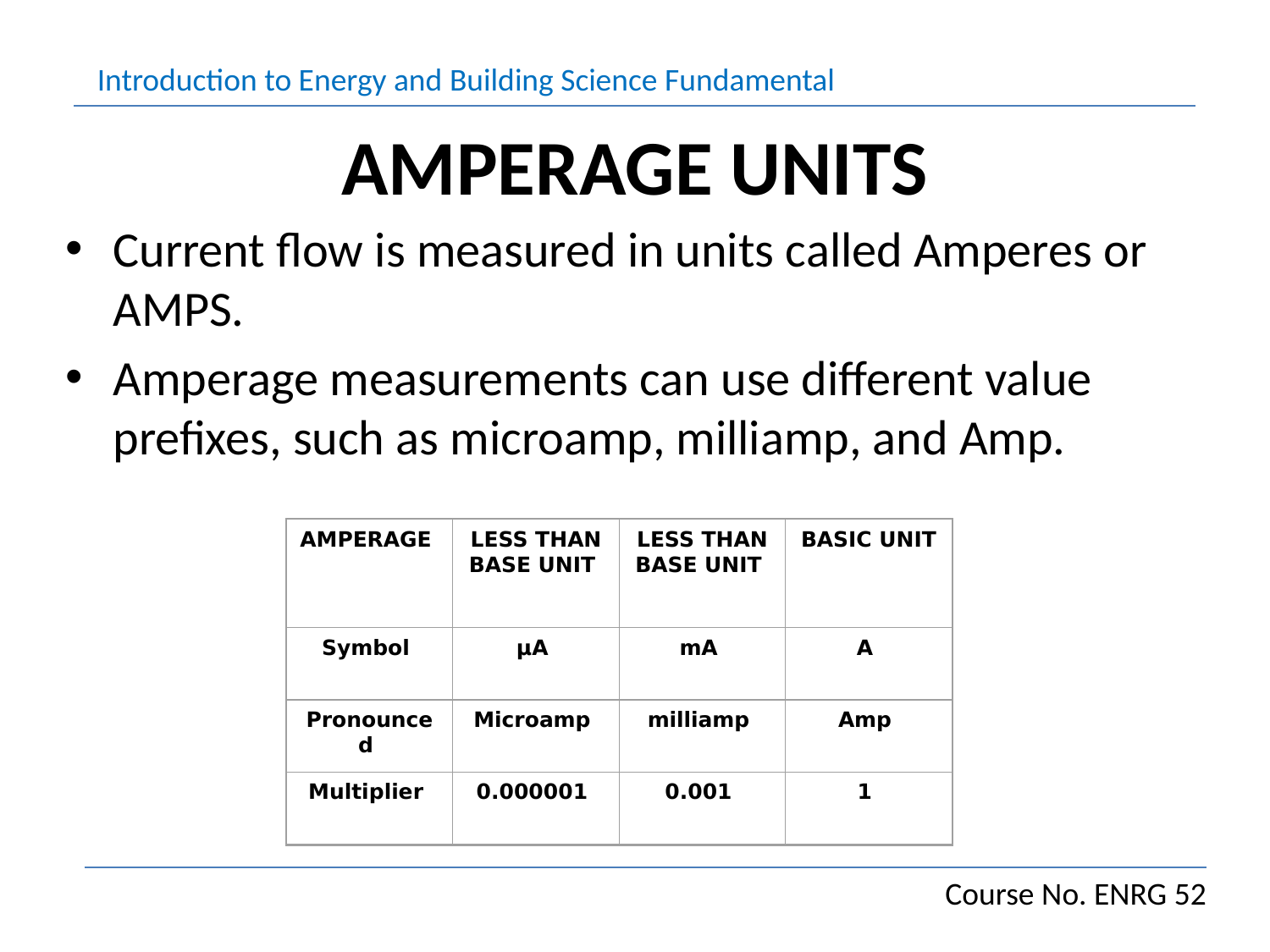

# AMPERAGE UNITS
Current flow is measured in units called Amperes or AMPS.
Amperage measurements can use different value prefixes, such as microamp, milliamp, and Amp.

AMPERAGE

LESS THAN
BASE UNIT

LESS THAN
BASE UNIT

BASIC UNIT

Symbol

µA

mA

A

Pronounced

Microamp

milliamp

Amp

Multiplier

0.000001

0.001

1